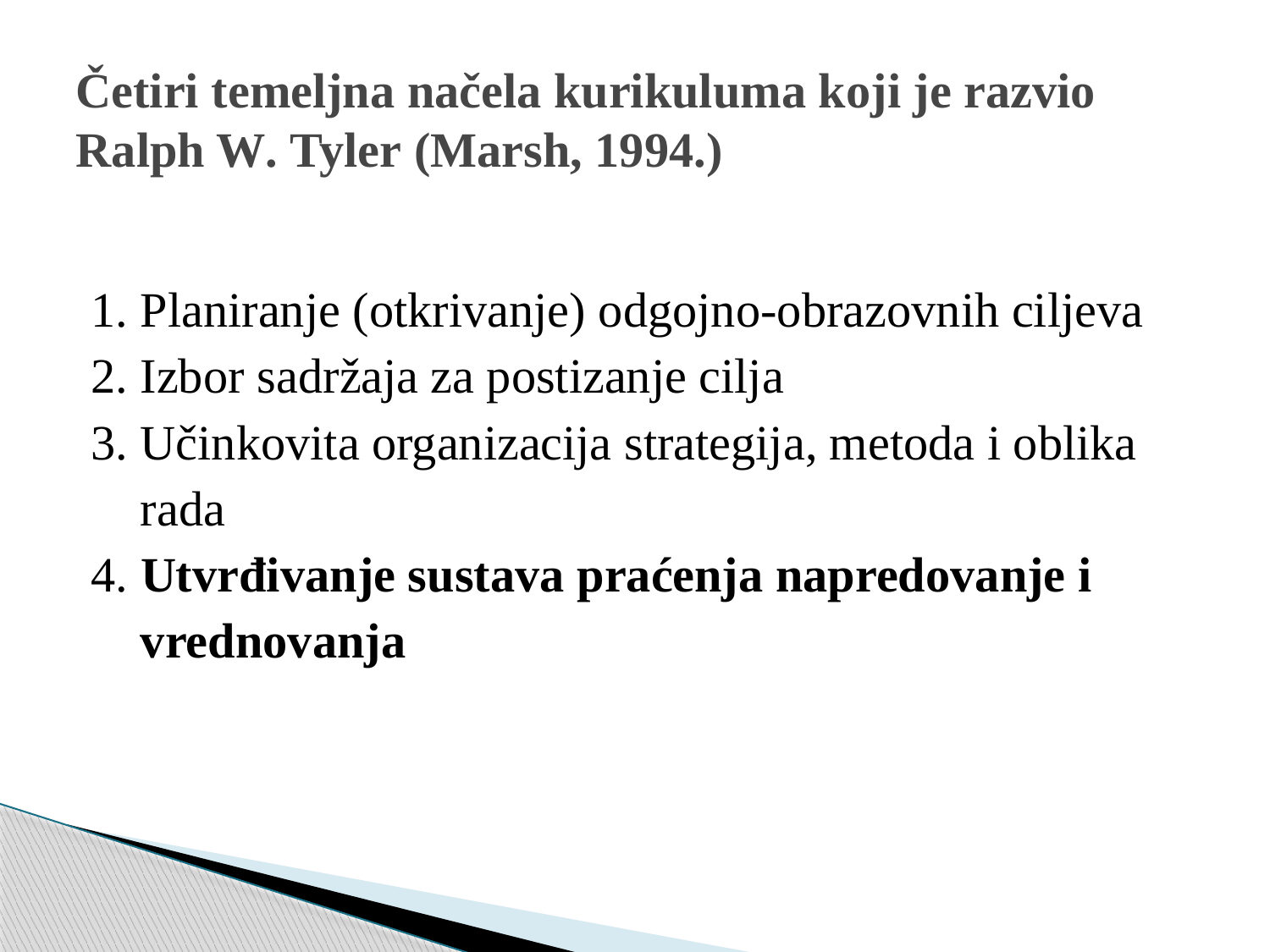

# Četiri temeljna načela kurikuluma koji je razvio Ralph W. Tyler (Marsh, 1994.)

1. Planiranje (otkrivanje) odgojno-obrazovnih ciljeva
2. Izbor sadržaja za postizanje cilja
3. Učinkovita organizacija strategija, metoda i oblika
    rada
4. Utvrđivanje sustava praćenja napredovanje i
    vrednovanja